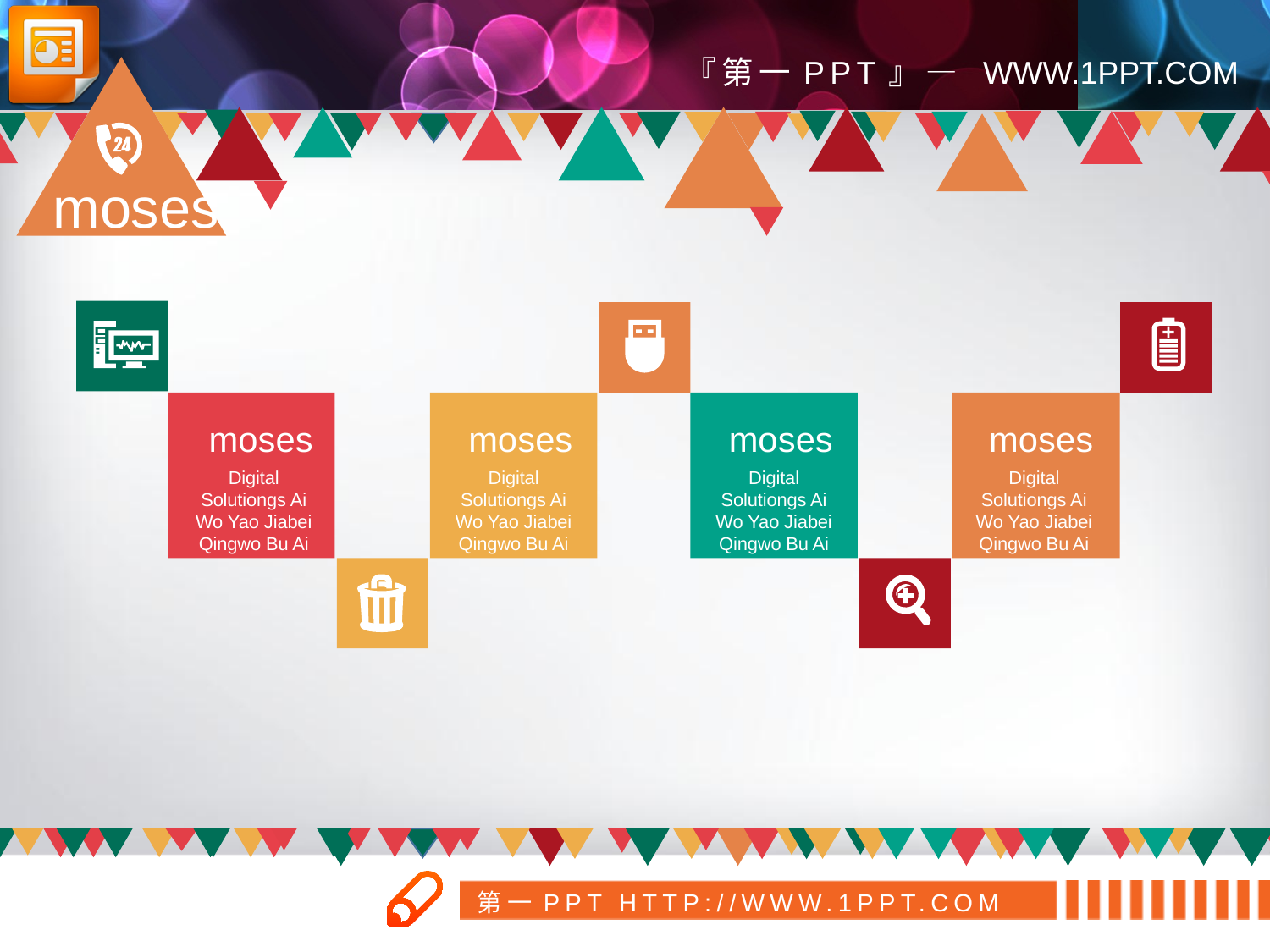

moses

moses
Digital Solutiongs Ai Wo Yao Jiabei Qingwo Bu Ai
moses
Digital Solutiongs Ai Wo Yao Jiabei Qingwo Bu Ai
moses
Digital Solutiongs Ai Wo Yao Jiabei Qingwo Bu Ai
moses
Digital Solutiongs Ai Wo Yao Jiabei Qingwo Bu Ai